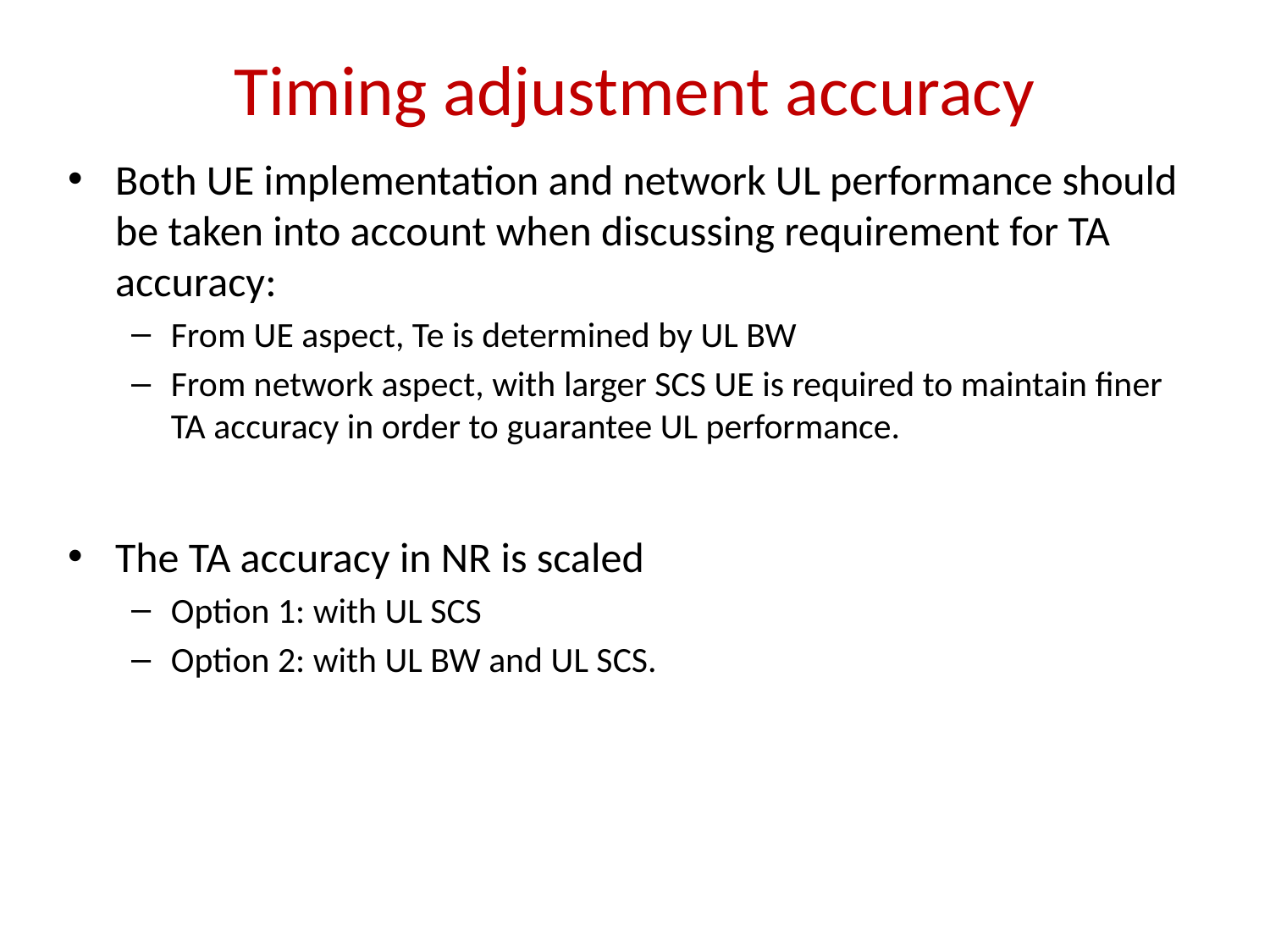

# Timing adjustment accuracy
Both UE implementation and network UL performance should be taken into account when discussing requirement for TA accuracy:
From UE aspect, Te is determined by UL BW
From network aspect, with larger SCS UE is required to maintain finer TA accuracy in order to guarantee UL performance.

The TA accuracy in NR is scaled
Option 1: with UL SCS
Option 2: with UL BW and UL SCS.